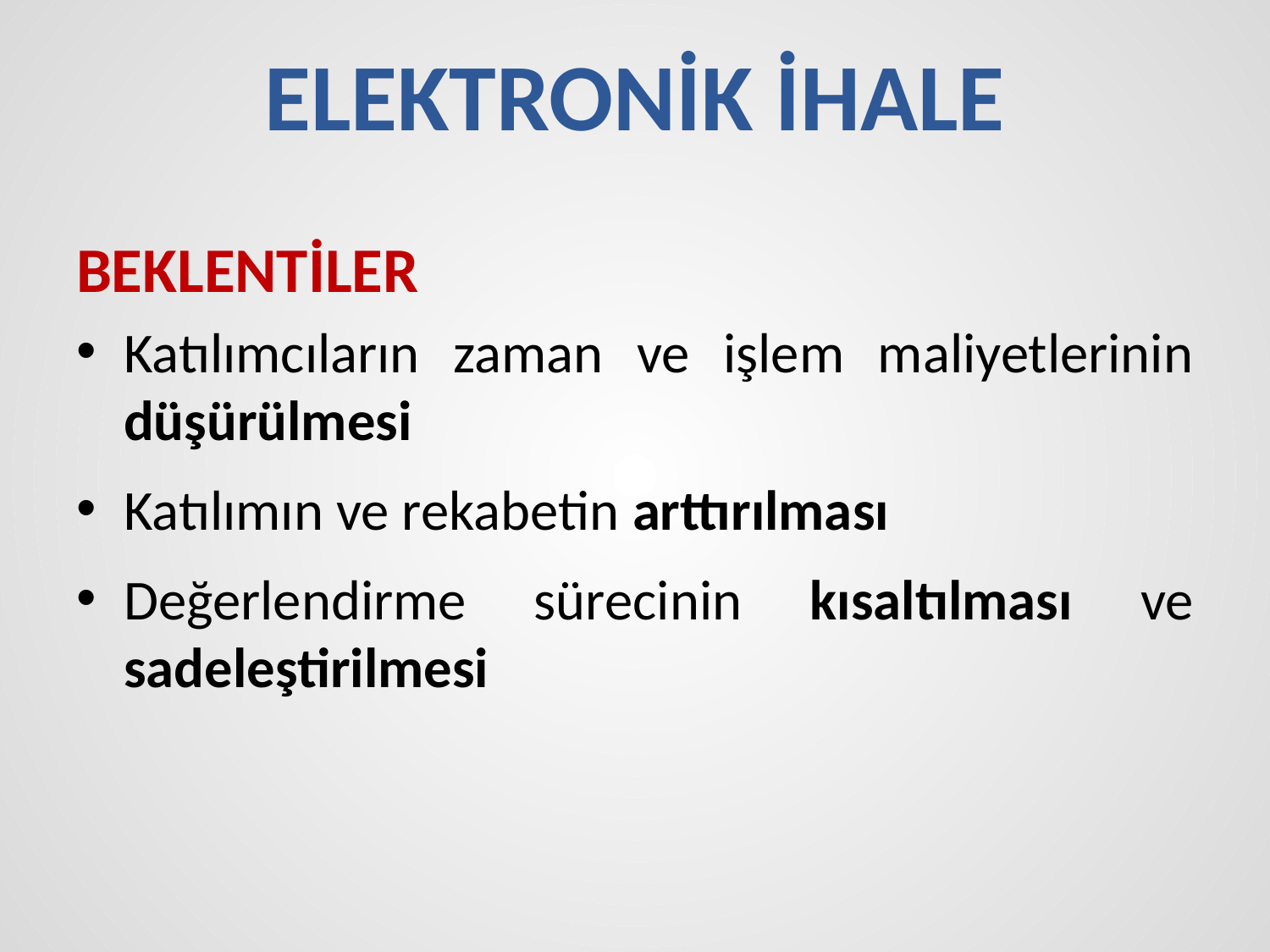

# ELEKTRONİK İHALE
BEKLENTİLER
Katılımcıların zaman ve işlem maliyetlerinin düşürülmesi
Katılımın ve rekabetin arttırılması
Değerlendirme sürecinin kısaltılması ve sadeleştirilmesi